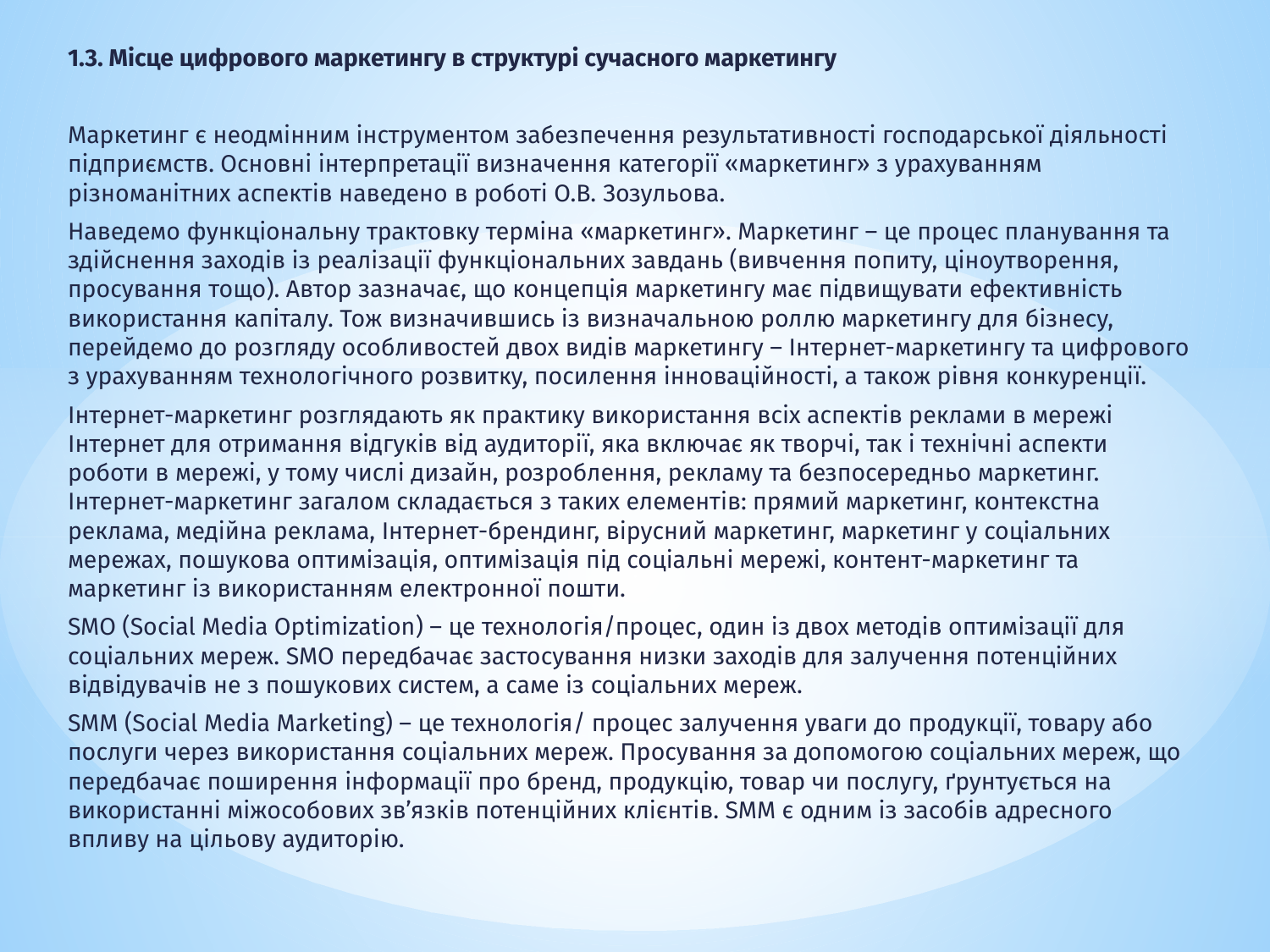

1.3. Місце цифрового маркетингу в структурі сучасного маркетингу

Маркетинг є неодмінним інструментом забезпечення результативності господарської діяльності підприємств. Основні інтерпретації визначення категорії «маркетинг» з урахуванням різноманітних аспектів наведено в роботі О.В. Зозульова.
Наведемо функціональну трактовку терміна «маркетинг». Маркетинг – це процес планування та здійснення заходів із реалізації функціональних завдань (вивчення попиту, ціноутворення, просування тощо). Автор зазначає, що концепція маркетингу має підвищувати ефективність використання капіталу. Тож визначившись із визначальною роллю маркетингу для бізнесу, перейдемо до розгляду особливостей двох видів маркетингу – Інтернет-маркетингу та цифрового з урахуванням технологічного розвитку, посилення інноваційності, а також рівня конкуренції.
Інтернет-маркетинг розглядають як практику використання всіх аспектів реклами в мережі Інтернет для отримання відгуків від аудиторії, яка включає як творчі, так і технічні аспекти роботи в мережі, у тому числі дизайн, розроблення, рекламу та безпосередньо маркетинг. Інтернет-маркетинг загалом складається з таких елементів: прямий маркетинг, контекстна реклама, медійна реклама, Інтернет-брендинг, вірусний маркетинг, маркетинг у соціальних мережах, пошукова оптимізація, оптимізація під соціальні мережі, контент-маркетинг та маркетинг із використанням електронної пошти.
SMO (Social Media Optimization) – це технологія/процес, один із двох методів оптимізації для соціальних мереж. SMO передбачає застосування низки заходів для залучення потенційних відвідувачів не з пошукових систем, а саме із соціальних мереж.
SMM (Social Media Marketing) – це технологія/ процес залучення уваги до продукції, товару або послуги через використання соціальних мереж. Просування за допомогою соціальних мереж, що передбачає поширення інформації про бренд, продукцію, товар чи послугу, ґрунтується на використанні міжособових зв’язків потенційних клієнтів. SMM є одним із засобів адресного впливу на цільову аудиторію.